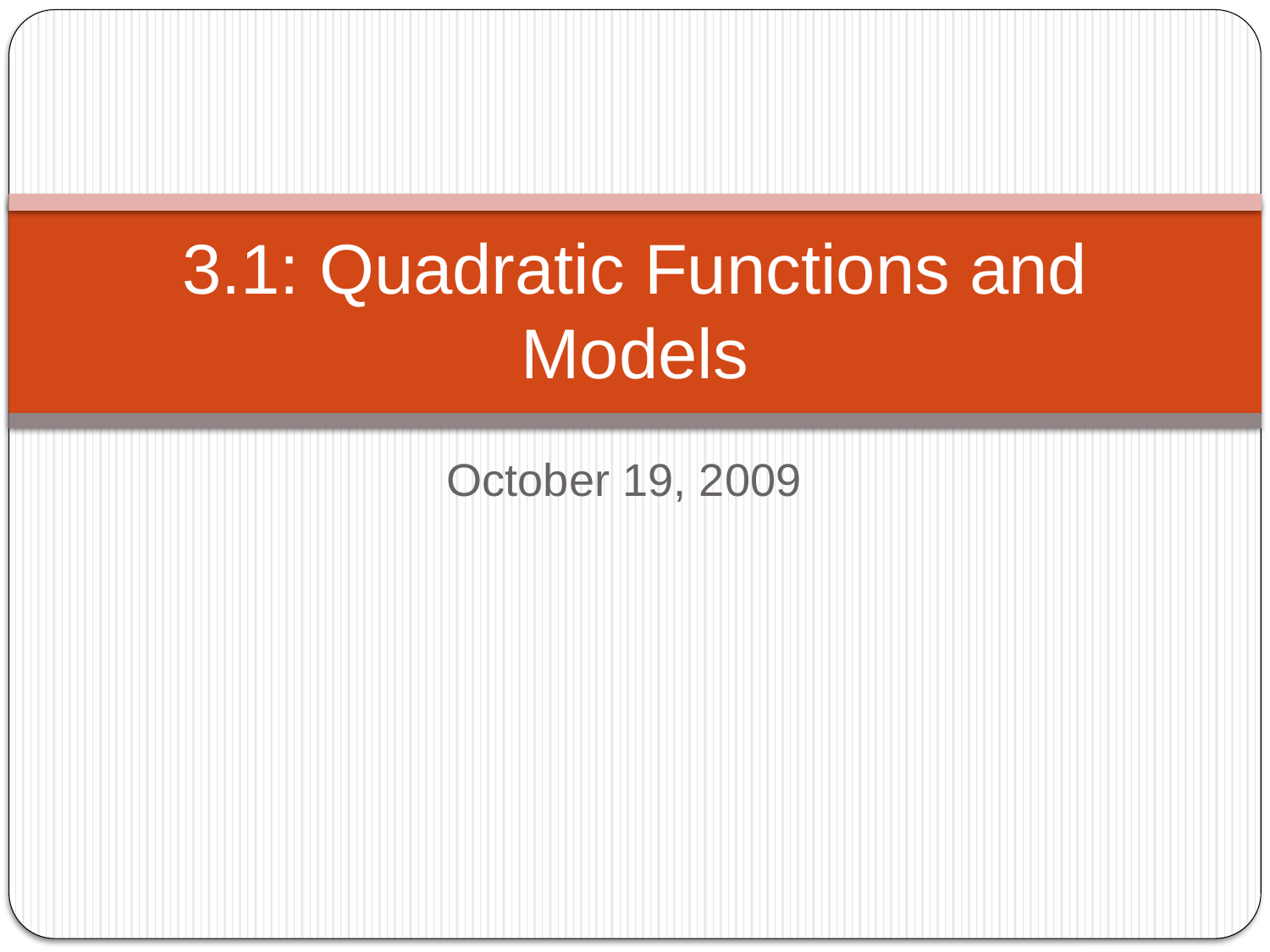

# 3.1: Quadratic Functions and Models
October 19, 2009